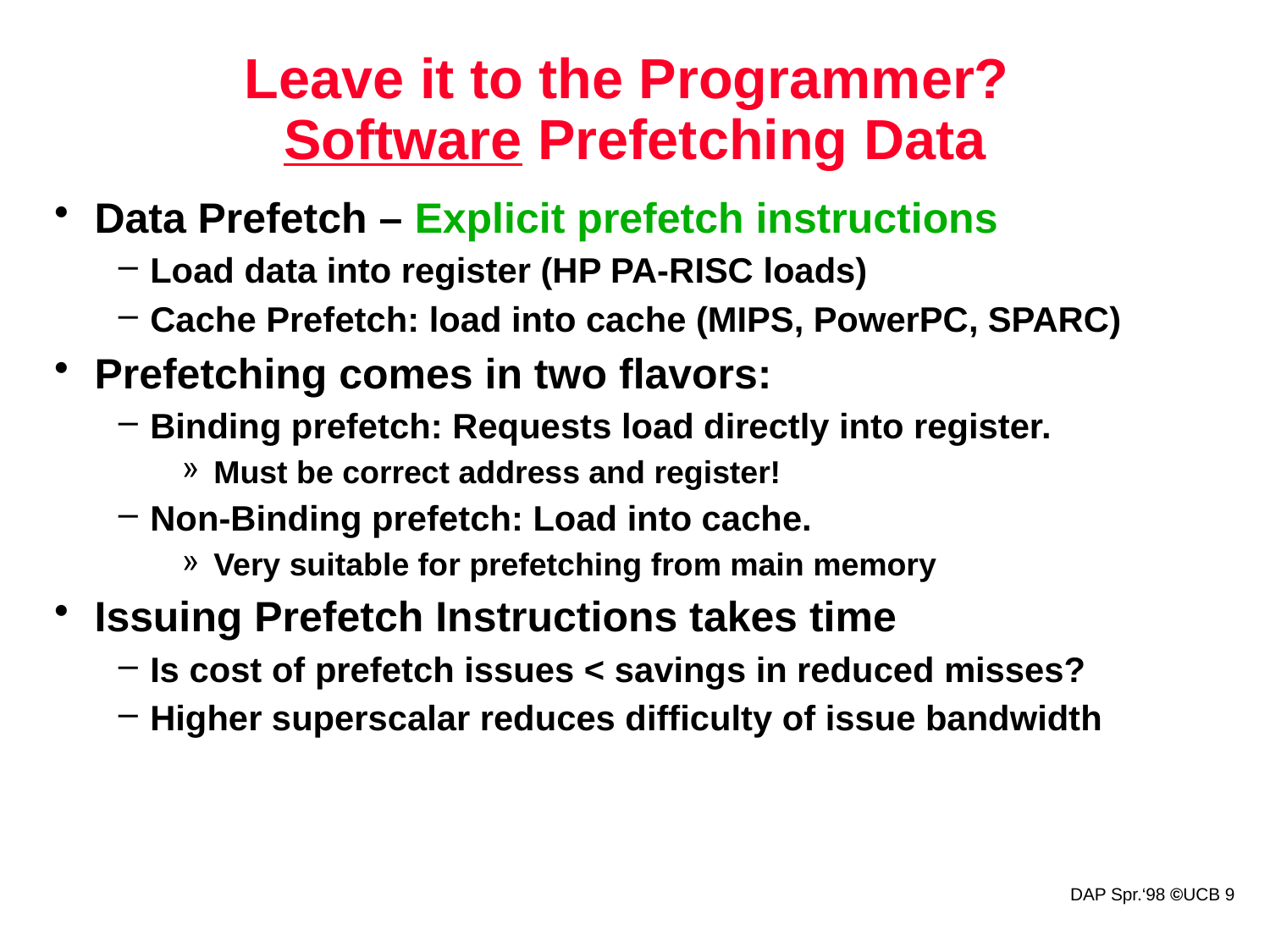

# Leave it to the Programmer? Software Prefetching Data
Data Prefetch – Explicit prefetch instructions
Load data into register (HP PA-RISC loads)
Cache Prefetch: load into cache (MIPS, PowerPC, SPARC)
Prefetching comes in two flavors:
Binding prefetch: Requests load directly into register.
Must be correct address and register!
Non-Binding prefetch: Load into cache.
Very suitable for prefetching from main memory
Issuing Prefetch Instructions takes time
Is cost of prefetch issues < savings in reduced misses?
Higher superscalar reduces difficulty of issue bandwidth